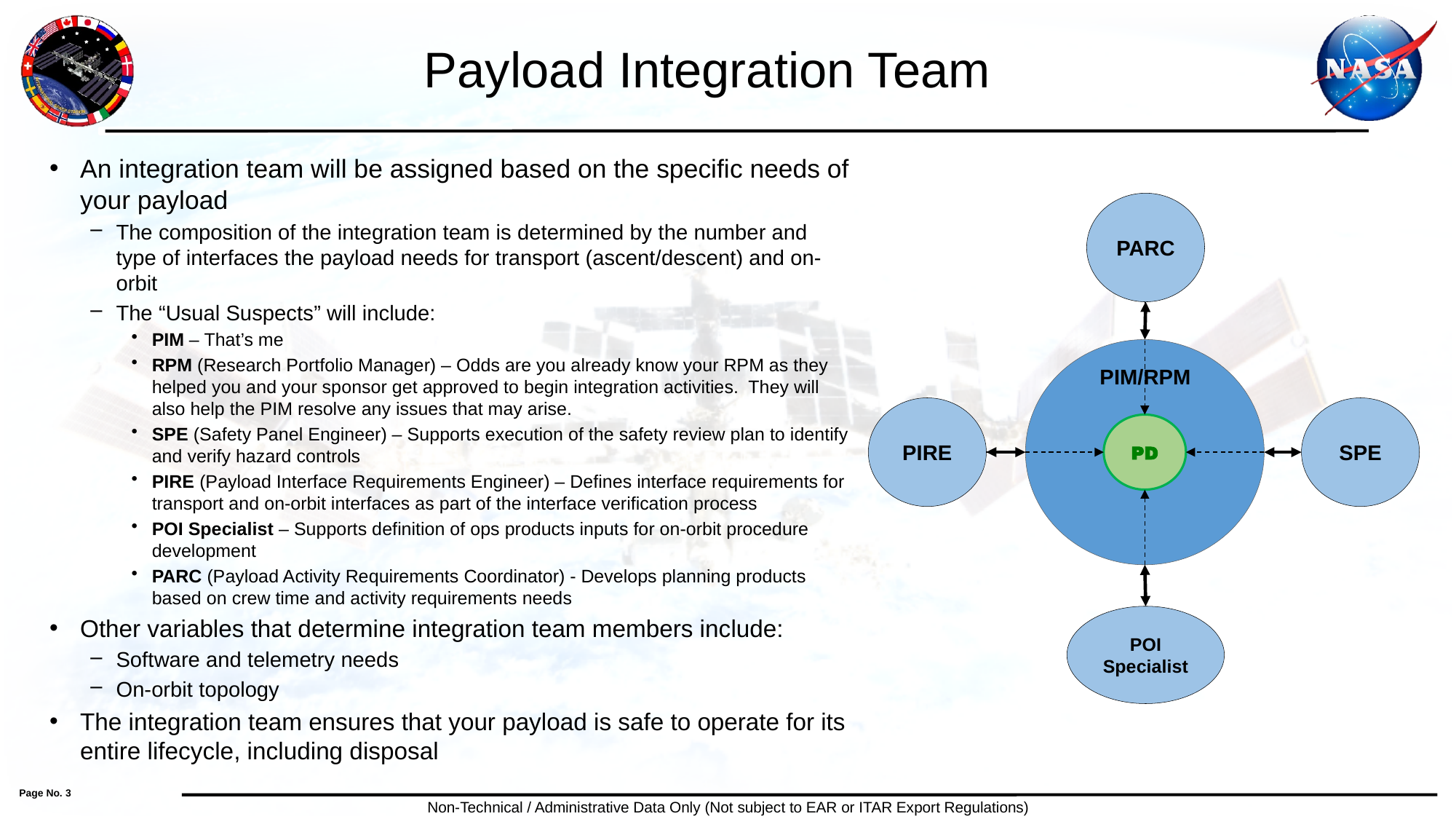

# Payload Integration Team

An integration team will be assigned based on the specific needs of your payload
The composition of the integration team is determined by the number and type of interfaces the payload needs for transport (ascent/descent) and on-orbit
The “Usual Suspects” will include:
PIM – That’s me
RPM (Research Portfolio Manager) – Odds are you already know your RPM as they helped you and your sponsor get approved to begin integration activities.  They will also help the PIM resolve any issues that may arise.
SPE (Safety Panel Engineer) – Supports execution of the safety review plan to identify and verify hazard controls
PIRE (Payload Interface Requirements Engineer) – Defines interface requirements for transport and on-orbit interfaces as part of the interface verification process
POI Specialist – Supports definition of ops products inputs for on-orbit procedure development
PARC (Payload Activity Requirements Coordinator) - Develops planning products based on crew time and activity requirements needs
Other variables that determine integration team members include:
Software and telemetry needs
On-orbit topology
The integration team ensures that your payload is safe to operate for its entire lifecycle, including disposal

PARC

PD
PIM/RPM
PIRE
SPE
POI
Specialist